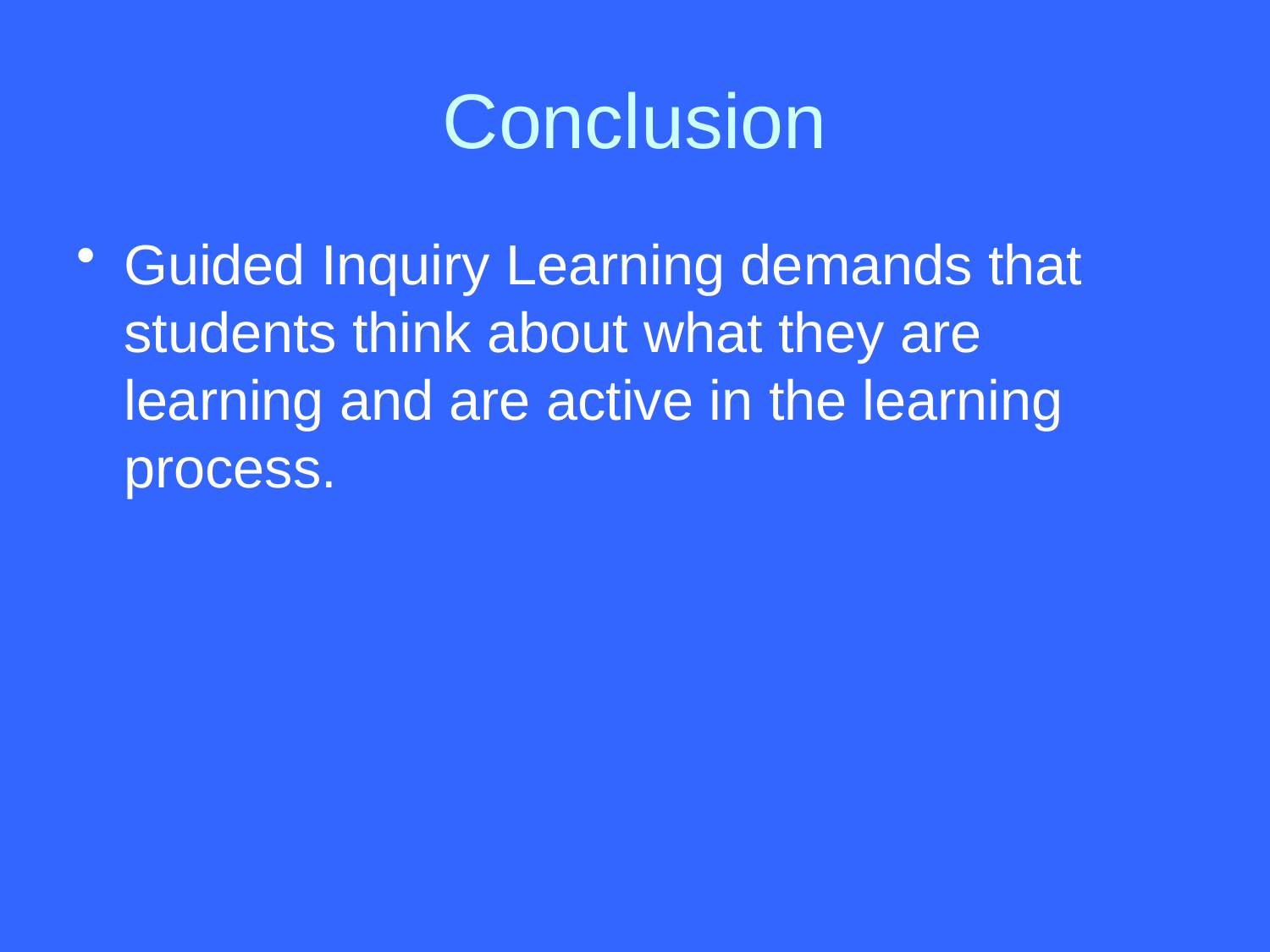

# Conclusion
Guided Inquiry Learning demands that students think about what they are learning and are active in the learning process.